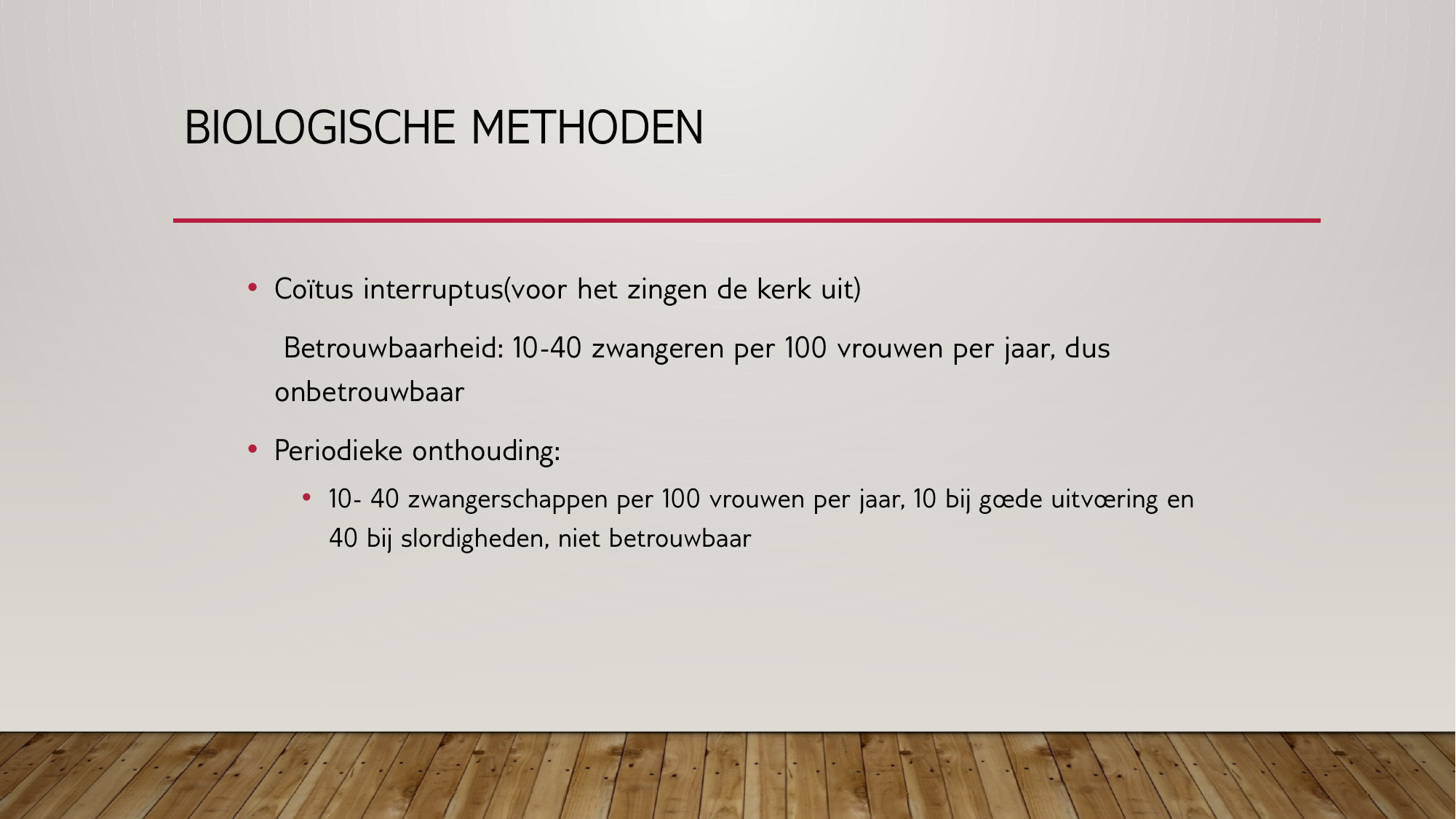

# Biologische methoden

Coïtus interruptus(voor het zingen de kerk uit)
    Betrouwbaarheid: 10-40 zwangeren per 100 vrouwen per jaar, dus onbetrouwbaar
Periodieke onthouding:
10- 40 zwangerschappen per 100 vrouwen per jaar, 10 bij goede uitvoering en 40 bij slordigheden, niet betrouwbaar